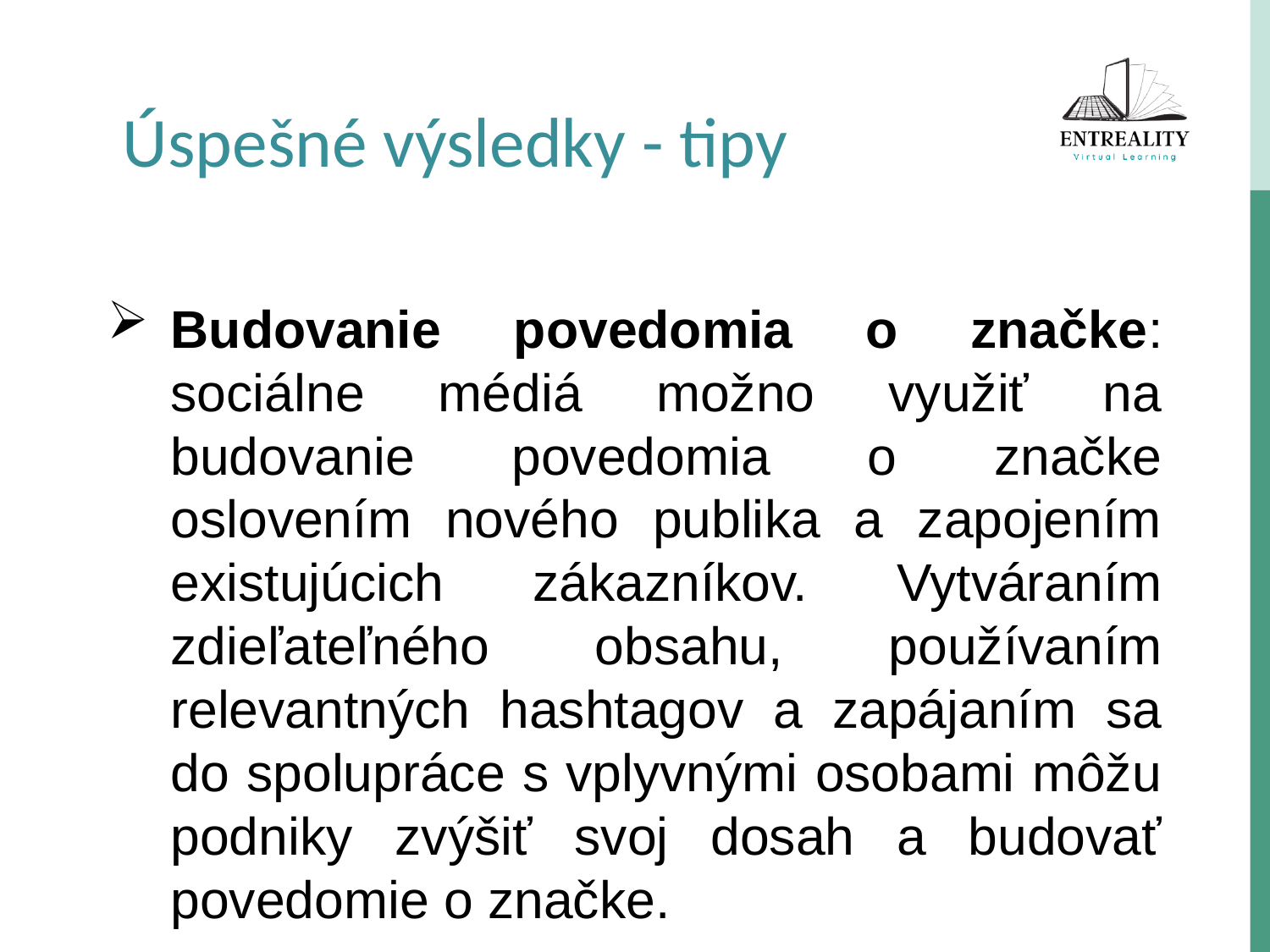

Úspešné výsledky - tipy
Budovanie povedomia o značke: sociálne médiá možno využiť na budovanie povedomia o značke oslovením nového publika a zapojením existujúcich zákazníkov. Vytváraním zdieľateľného obsahu, používaním relevantných hashtagov a zapájaním sa do spolupráce s vplyvnými osobami môžu podniky zvýšiť svoj dosah a budovať povedomie o značke.